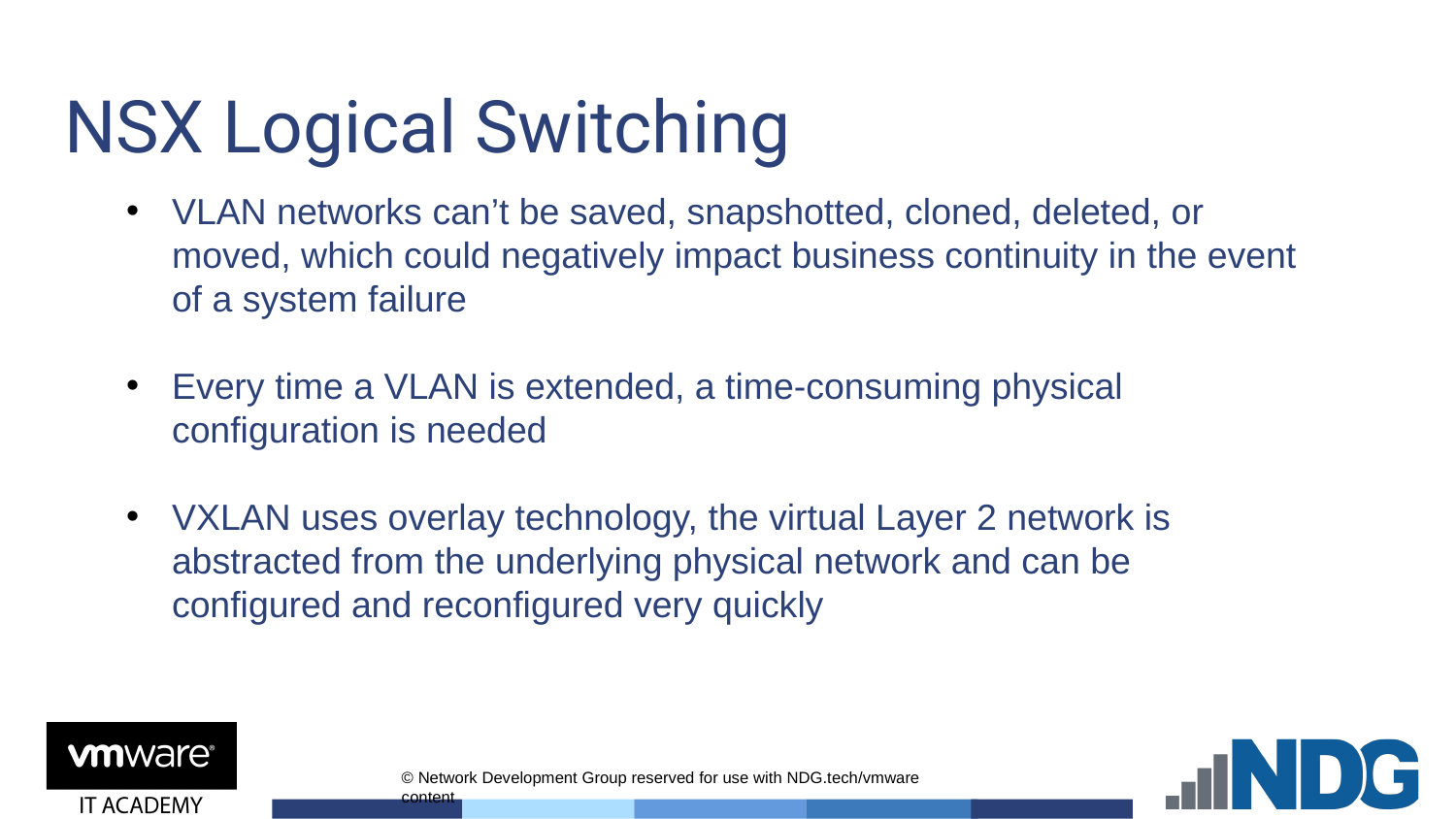

# NSX Logical Switching
VLAN networks can’t be saved, snapshotted, cloned, deleted, or moved, which could negatively impact business continuity in the event of a system failure

Every time a VLAN is extended, a time-consuming physical configuration is needed

VXLAN uses overlay technology, the virtual Layer 2 network is abstracted from the underlying physical network and can be configured and reconfigured very quickly